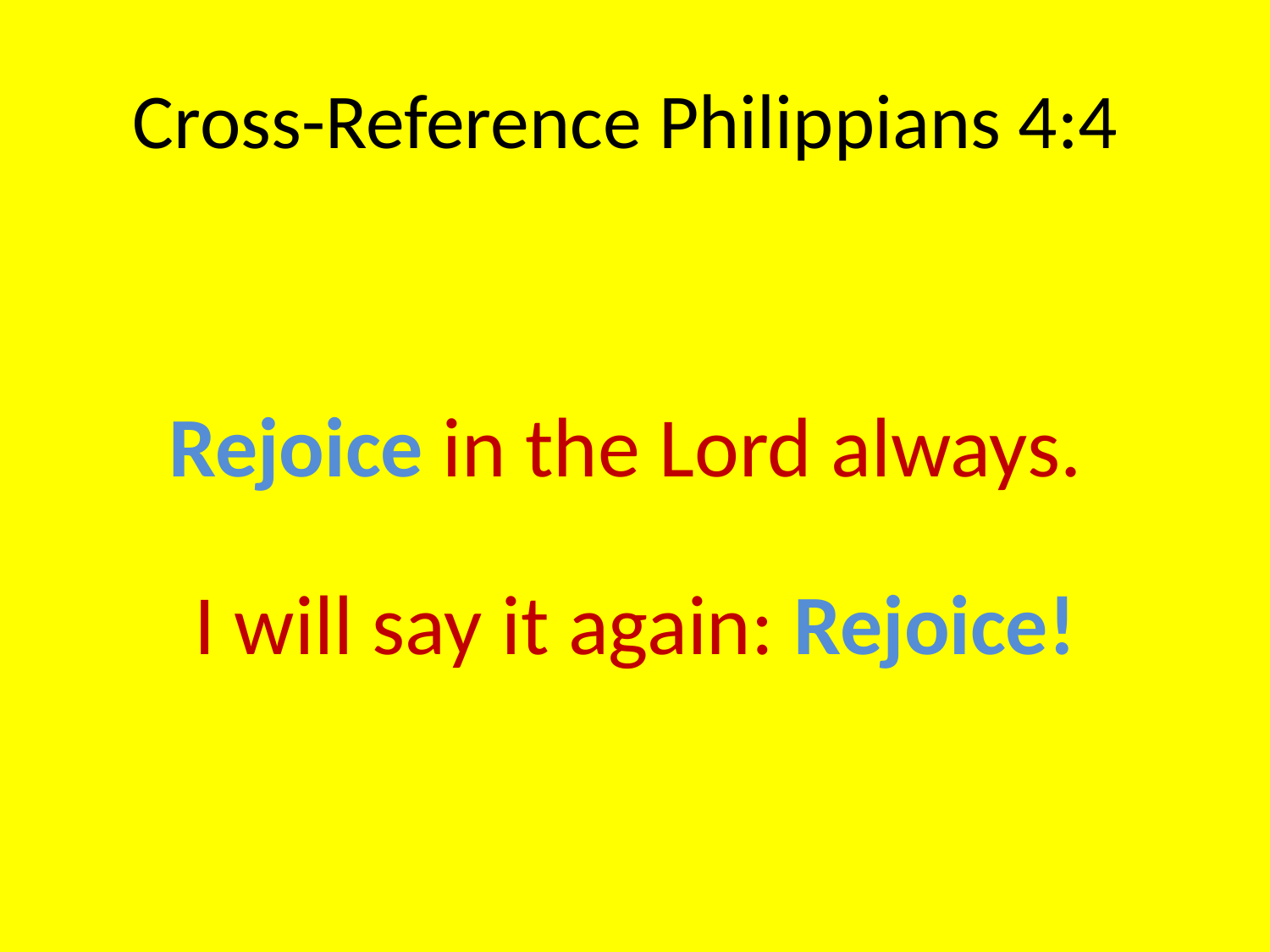

# Cross-Reference Philippians 4:4

Rejoice in the Lord always.

I will say it again: Rejoice!